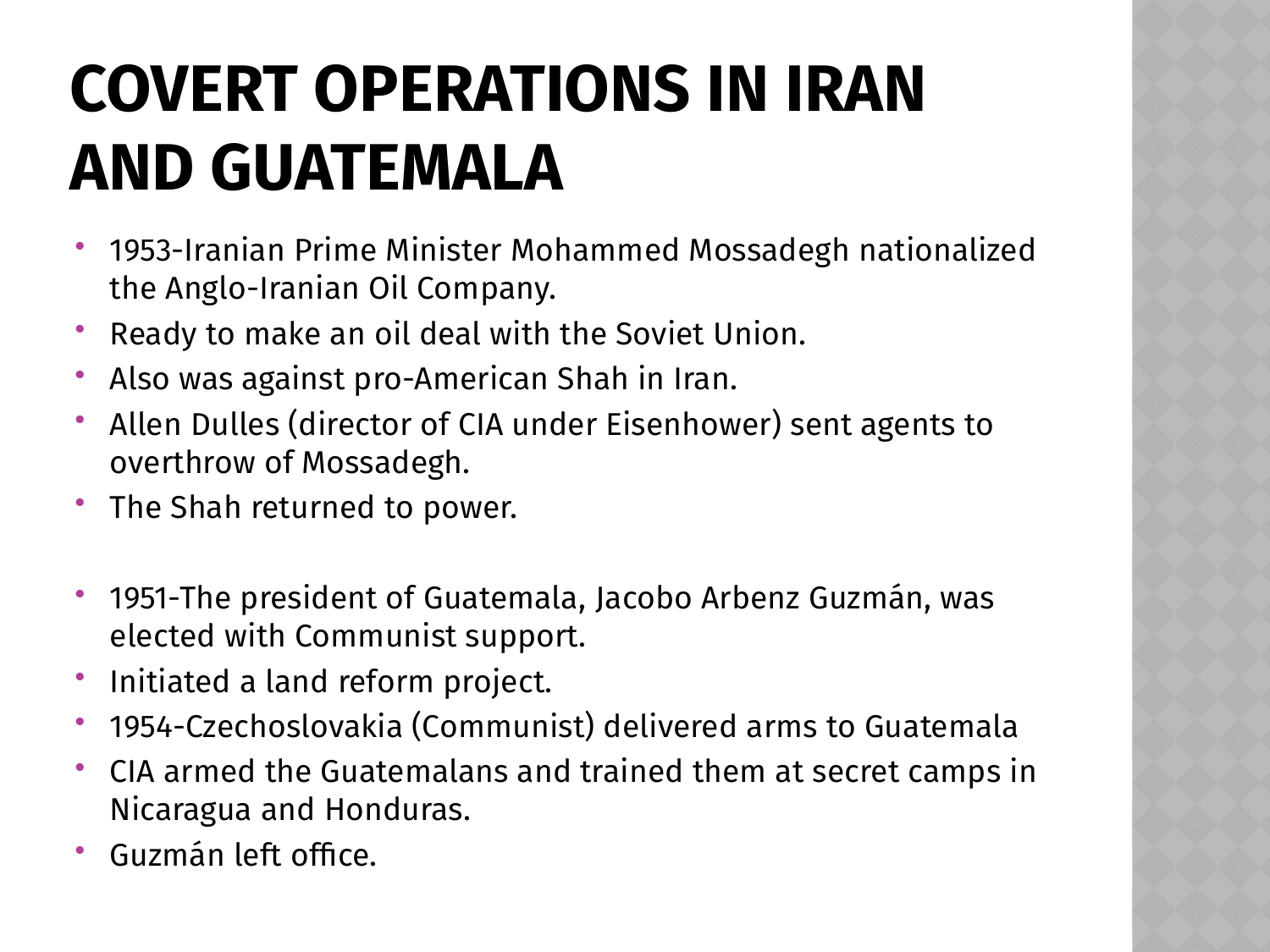

# Covert Operations in Iran and Guatemala
1953-Iranian Prime Minister Mohammed Mossadegh nationalized the Anglo-Iranian Oil Company.
Ready to make an oil deal with the Soviet Union.
Also was against pro-American Shah in Iran.
Allen Dulles (director of CIA under Eisenhower) sent agents to overthrow of Mossadegh.
The Shah returned to power.

1951-The president of Guatemala, Jacobo Arbenz Guzmán, was elected with Communist support.
Initiated a land reform project.
1954-Czechoslovakia (Communist) delivered arms to Guatemala
CIA armed the Guatemalans and trained them at secret camps in Nicaragua and Honduras.
Guzmán left office.